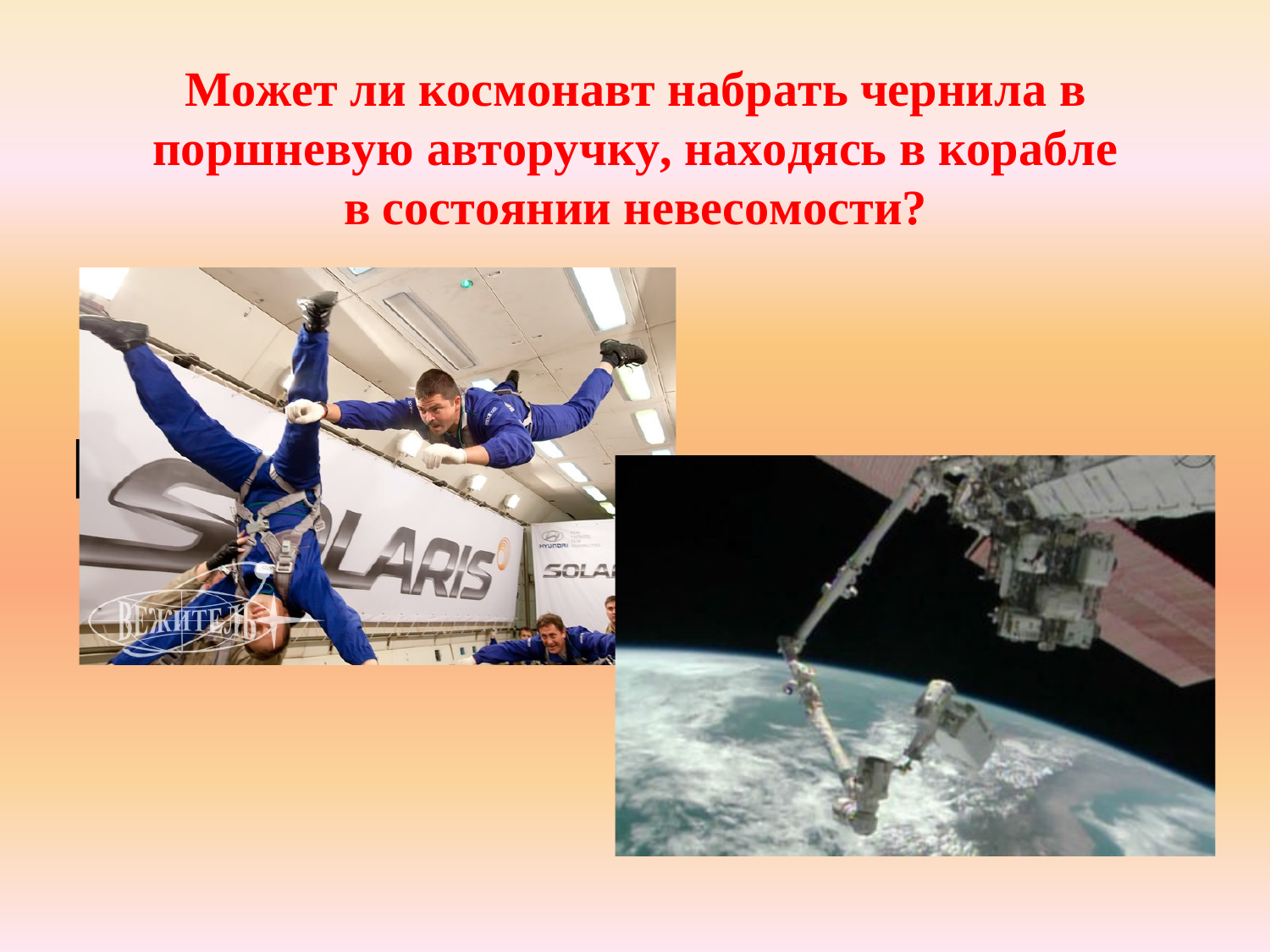

Может ли космонавт набрать чернила в поршневую авторучку, находясь в корабле в состоянии невесомости?